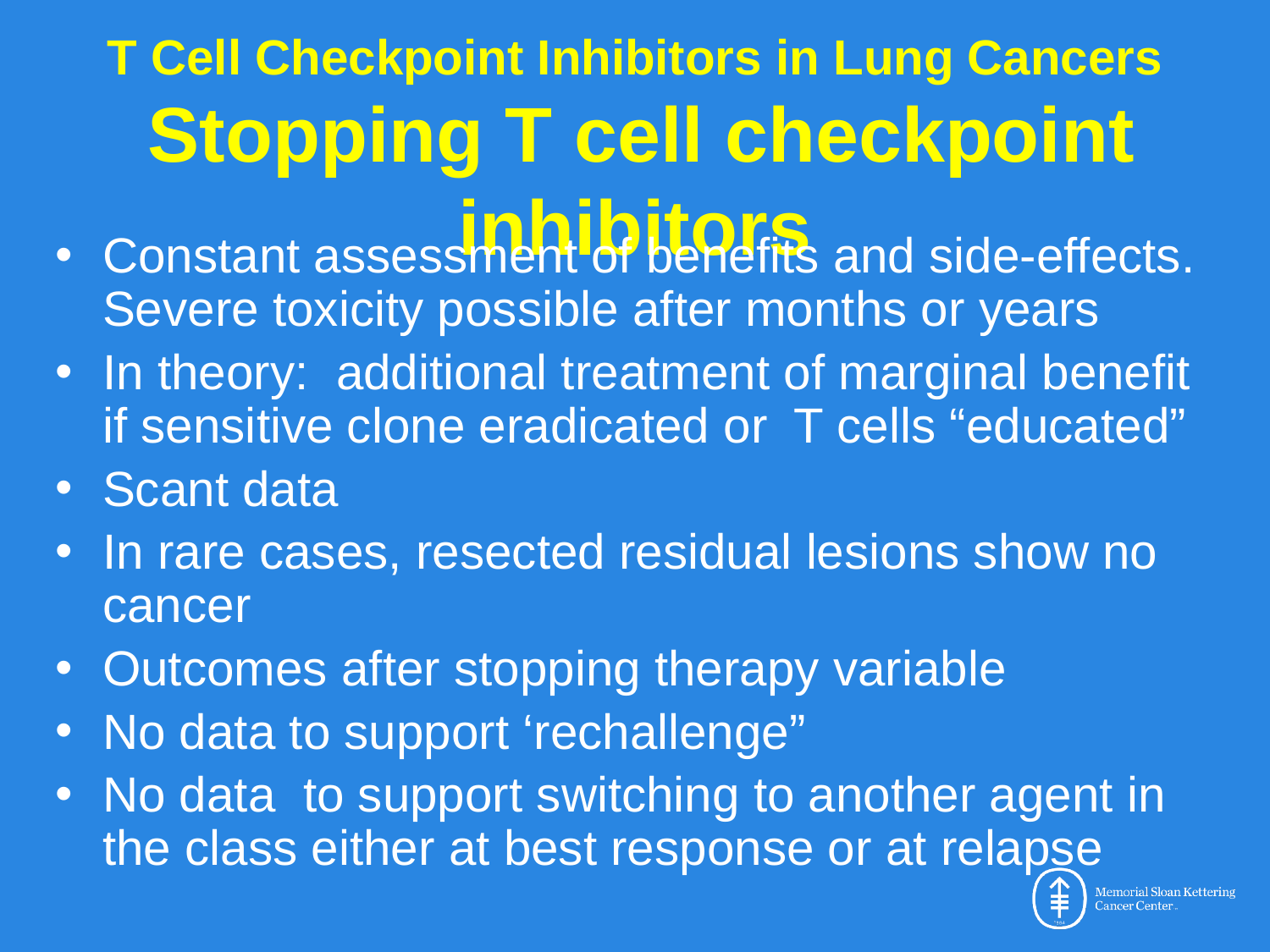

# T Cell Checkpoint Inhibitors in Lung Cancers Stopping T cell checkpoint inhibitors
Constant assessment of benefits and side-effects. Severe toxicity possible after months or years
In theory:  additional treatment of marginal benefit if sensitive clone eradicated or  T cells “educated”
Scant data
In rare cases, resected residual lesions show no cancer
Outcomes after stopping therapy variable
No data to support ‘rechallenge”
No data  to support switching to another agent in the class either at best response or at relapse